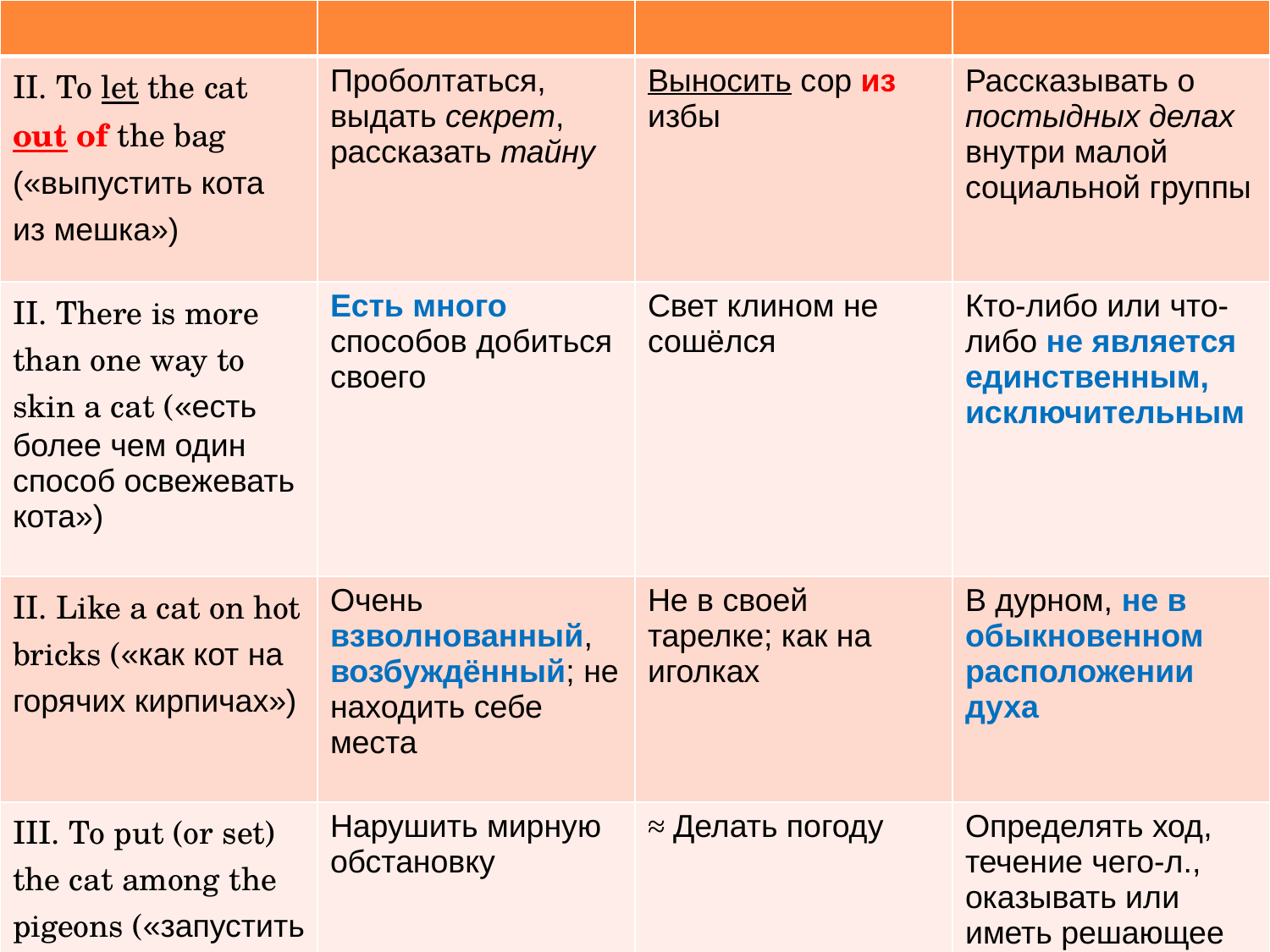

|  |  |  |  |
| --- | --- | --- | --- |
| II. To let the cat out of the bag («выпустить кота из мешка») | Проболтаться, выдать секрет, рассказать тайну | Выносить сор из избы | Рассказывать о постыдных делах внутри малой социальной группы |
| II. There is more than one way to skin a cat («есть более чем один способ освежевать кота») | Есть много способов добиться своего | Свет клином не сошёлся | Кто-либо или что-либо не является единственным, исключительным |
| II. Like a cat on hot bricks («как кот на горячих кирпичах») | Очень взволнованный, возбуждённый; не находить себе места | Не в своей тарелке; как на иголках | В дурном, не в обыкновенном расположении духа |
| III. To put (or set) the cat among the pigeons («запустить кота к голубям») | Нарушить мирную обстановку | ≈ Делать погоду | Определять ход, течение чего-л., оказывать или иметь решающее влияние на что-л. |
#